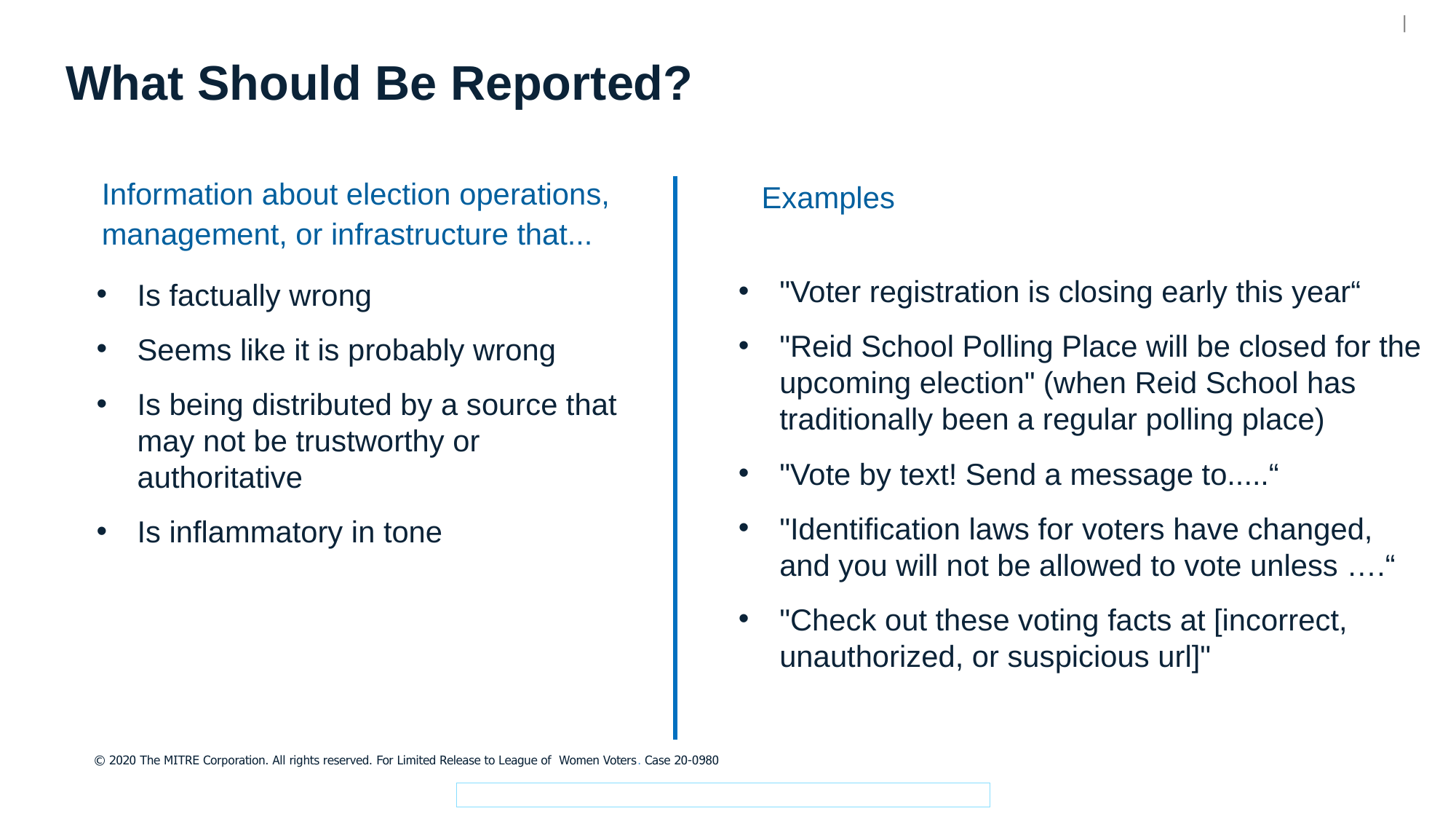

| 8 |

# What Should Be Reported?
Information about election operations, management, or infrastructure that...
Examples
"Voter registration is closing early this year“
"Reid School Polling Place will be closed for the upcoming election" (when Reid School has traditionally been a regular polling place)
"Vote by text! Send a message to.....“
"Identification laws for voters have changed, and you will not be allowed to vote unless ….“
"Check out these voting facts at [incorrect, unauthorized, or suspicious url]"
Is factually wrong
Seems like it is probably wrong
Is being distributed by a source that may not be trustworthy or authoritative
Is inflammatory in tone